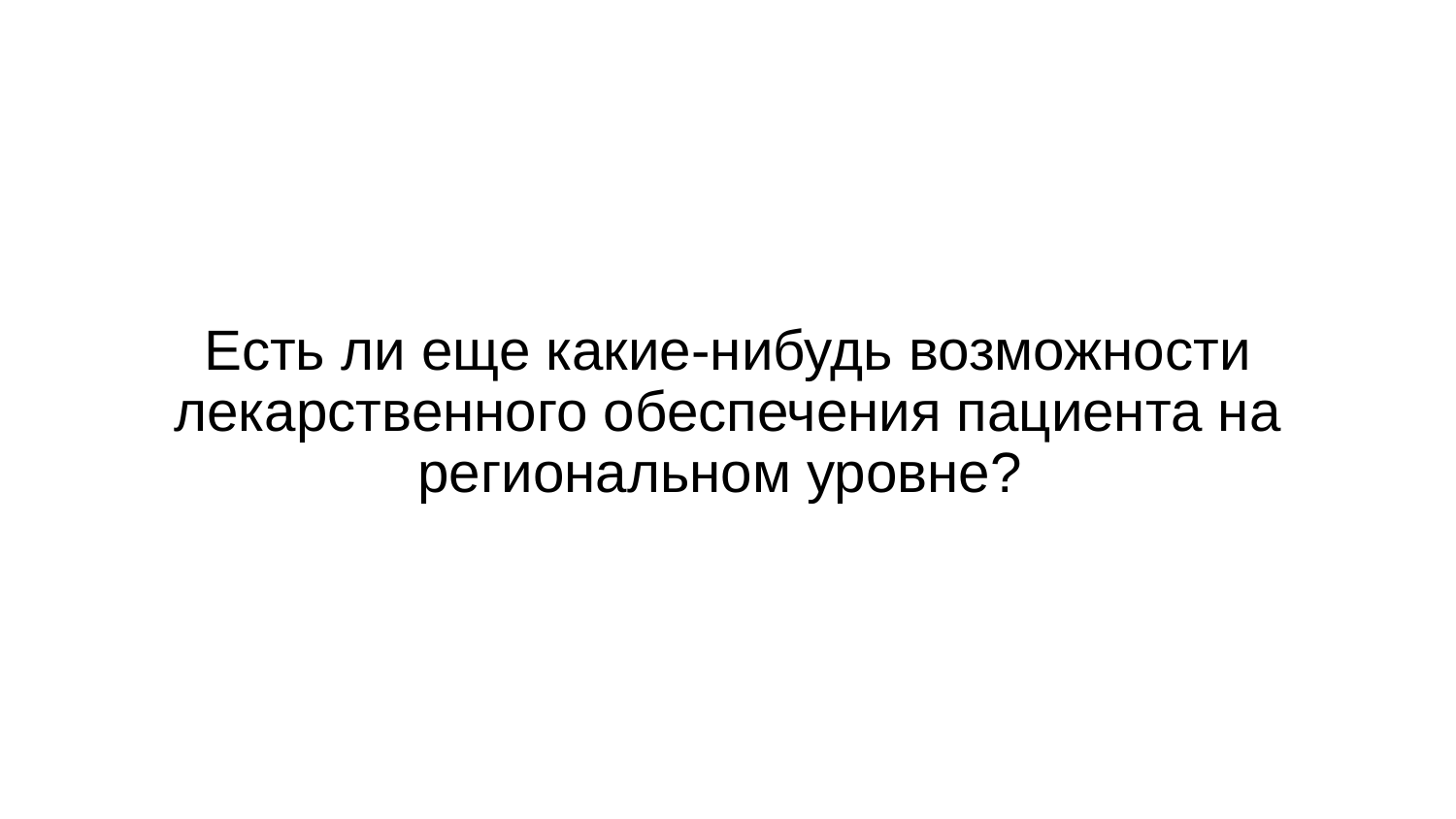

Есть ли еще какие-нибудь возможности лекарственного обеспечения пациента на региональном уровне?